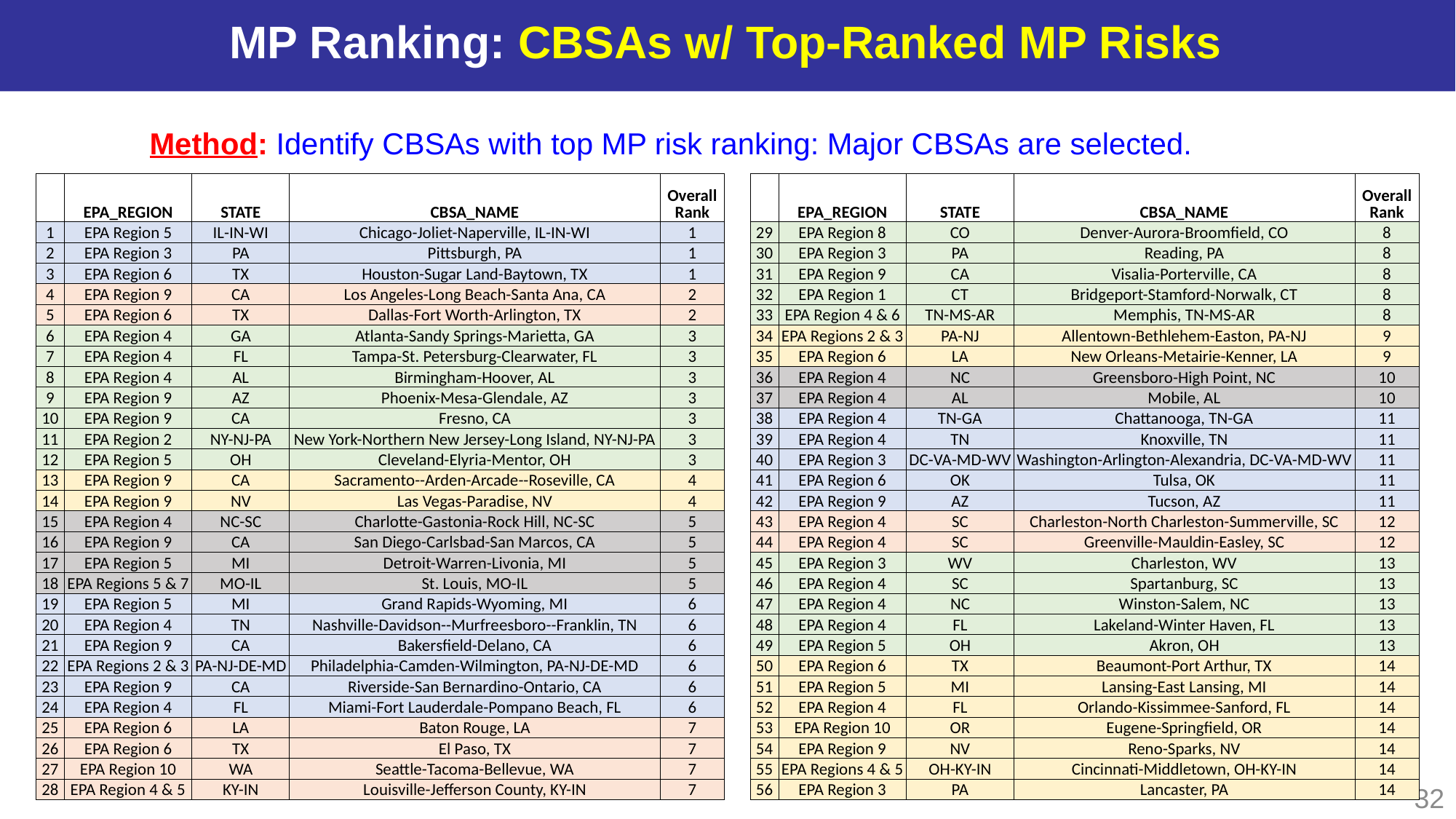

# MP Ranking: CBSAs w/ Top-Ranked MP Risks
Method: Identify CBSAs with top MP risk ranking: Major CBSAs are selected.

|  | EPA\_REGION | STATE | CBSA\_NAME | Overall Rank |
| --- | --- | --- | --- | --- |
| 1 | EPA Region 5 | IL-IN-WI | Chicago-Joliet-Naperville, IL-IN-WI | 1 |
| 2 | EPA Region 3 | PA | Pittsburgh, PA | 1 |
| 3 | EPA Region 6 | TX | Houston-Sugar Land-Baytown, TX | 1 |
| 4 | EPA Region 9 | CA | Los Angeles-Long Beach-Santa Ana, CA | 2 |
| 5 | EPA Region 6 | TX | Dallas-Fort Worth-Arlington, TX | 2 |
| 6 | EPA Region 4 | GA | Atlanta-Sandy Springs-Marietta, GA | 3 |
| 7 | EPA Region 4 | FL | Tampa-St. Petersburg-Clearwater, FL | 3 |
| 8 | EPA Region 4 | AL | Birmingham-Hoover, AL | 3 |
| 9 | EPA Region 9 | AZ | Phoenix-Mesa-Glendale, AZ | 3 |
| 10 | EPA Region 9 | CA | Fresno, CA | 3 |
| 11 | EPA Region 2 | NY-NJ-PA | New York-Northern New Jersey-Long Island, NY-NJ-PA | 3 |
| 12 | EPA Region 5 | OH | Cleveland-Elyria-Mentor, OH | 3 |
| 13 | EPA Region 9 | CA | Sacramento--Arden-Arcade--Roseville, CA | 4 |
| 14 | EPA Region 9 | NV | Las Vegas-Paradise, NV | 4 |
| 15 | EPA Region 4 | NC-SC | Charlotte-Gastonia-Rock Hill, NC-SC | 5 |
| 16 | EPA Region 9 | CA | San Diego-Carlsbad-San Marcos, CA | 5 |
| 17 | EPA Region 5 | MI | Detroit-Warren-Livonia, MI | 5 |
| 18 | EPA Regions 5 & 7 | MO-IL | St. Louis, MO-IL | 5 |
| 19 | EPA Region 5 | MI | Grand Rapids-Wyoming, MI | 6 |
| 20 | EPA Region 4 | TN | Nashville-Davidson--Murfreesboro--Franklin, TN | 6 |
| 21 | EPA Region 9 | CA | Bakersfield-Delano, CA | 6 |
| 22 | EPA Regions 2 & 3 | PA-NJ-DE-MD | Philadelphia-Camden-Wilmington, PA-NJ-DE-MD | 6 |
| 23 | EPA Region 9 | CA | Riverside-San Bernardino-Ontario, CA | 6 |
| 24 | EPA Region 4 | FL | Miami-Fort Lauderdale-Pompano Beach, FL | 6 |
| 25 | EPA Region 6 | LA | Baton Rouge, LA | 7 |
| 26 | EPA Region 6 | TX | El Paso, TX | 7 |
| 27 | EPA Region 10 | WA | Seattle-Tacoma-Bellevue, WA | 7 |
| 28 | EPA Region 4 & 5 | KY-IN | Louisville-Jefferson County, KY-IN | 7 |
|  | EPA\_REGION | STATE | CBSA\_NAME | Overall Rank |
| --- | --- | --- | --- | --- |
| 29 | EPA Region 8 | CO | Denver-Aurora-Broomfield, CO | 8 |
| 30 | EPA Region 3 | PA | Reading, PA | 8 |
| 31 | EPA Region 9 | CA | Visalia-Porterville, CA | 8 |
| 32 | EPA Region 1 | CT | Bridgeport-Stamford-Norwalk, CT | 8 |
| 33 | EPA Region 4 & 6 | TN-MS-AR | Memphis, TN-MS-AR | 8 |
| 34 | EPA Regions 2 & 3 | PA-NJ | Allentown-Bethlehem-Easton, PA-NJ | 9 |
| 35 | EPA Region 6 | LA | New Orleans-Metairie-Kenner, LA | 9 |
| 36 | EPA Region 4 | NC | Greensboro-High Point, NC | 10 |
| 37 | EPA Region 4 | AL | Mobile, AL | 10 |
| 38 | EPA Region 4 | TN-GA | Chattanooga, TN-GA | 11 |
| 39 | EPA Region 4 | TN | Knoxville, TN | 11 |
| 40 | EPA Region 3 | DC-VA-MD-WV | Washington-Arlington-Alexandria, DC-VA-MD-WV | 11 |
| 41 | EPA Region 6 | OK | Tulsa, OK | 11 |
| 42 | EPA Region 9 | AZ | Tucson, AZ | 11 |
| 43 | EPA Region 4 | SC | Charleston-North Charleston-Summerville, SC | 12 |
| 44 | EPA Region 4 | SC | Greenville-Mauldin-Easley, SC | 12 |
| 45 | EPA Region 3 | WV | Charleston, WV | 13 |
| 46 | EPA Region 4 | SC | Spartanburg, SC | 13 |
| 47 | EPA Region 4 | NC | Winston-Salem, NC | 13 |
| 48 | EPA Region 4 | FL | Lakeland-Winter Haven, FL | 13 |
| 49 | EPA Region 5 | OH | Akron, OH | 13 |
| 50 | EPA Region 6 | TX | Beaumont-Port Arthur, TX | 14 |
| 51 | EPA Region 5 | MI | Lansing-East Lansing, MI | 14 |
| 52 | EPA Region 4 | FL | Orlando-Kissimmee-Sanford, FL | 14 |
| 53 | EPA Region 10 | OR | Eugene-Springfield, OR | 14 |
| 54 | EPA Region 9 | NV | Reno-Sparks, NV | 14 |
| 55 | EPA Regions 4 & 5 | OH-KY-IN | Cincinnati-Middletown, OH-KY-IN | 14 |
| 56 | EPA Region 3 | PA | Lancaster, PA | 14 |
32